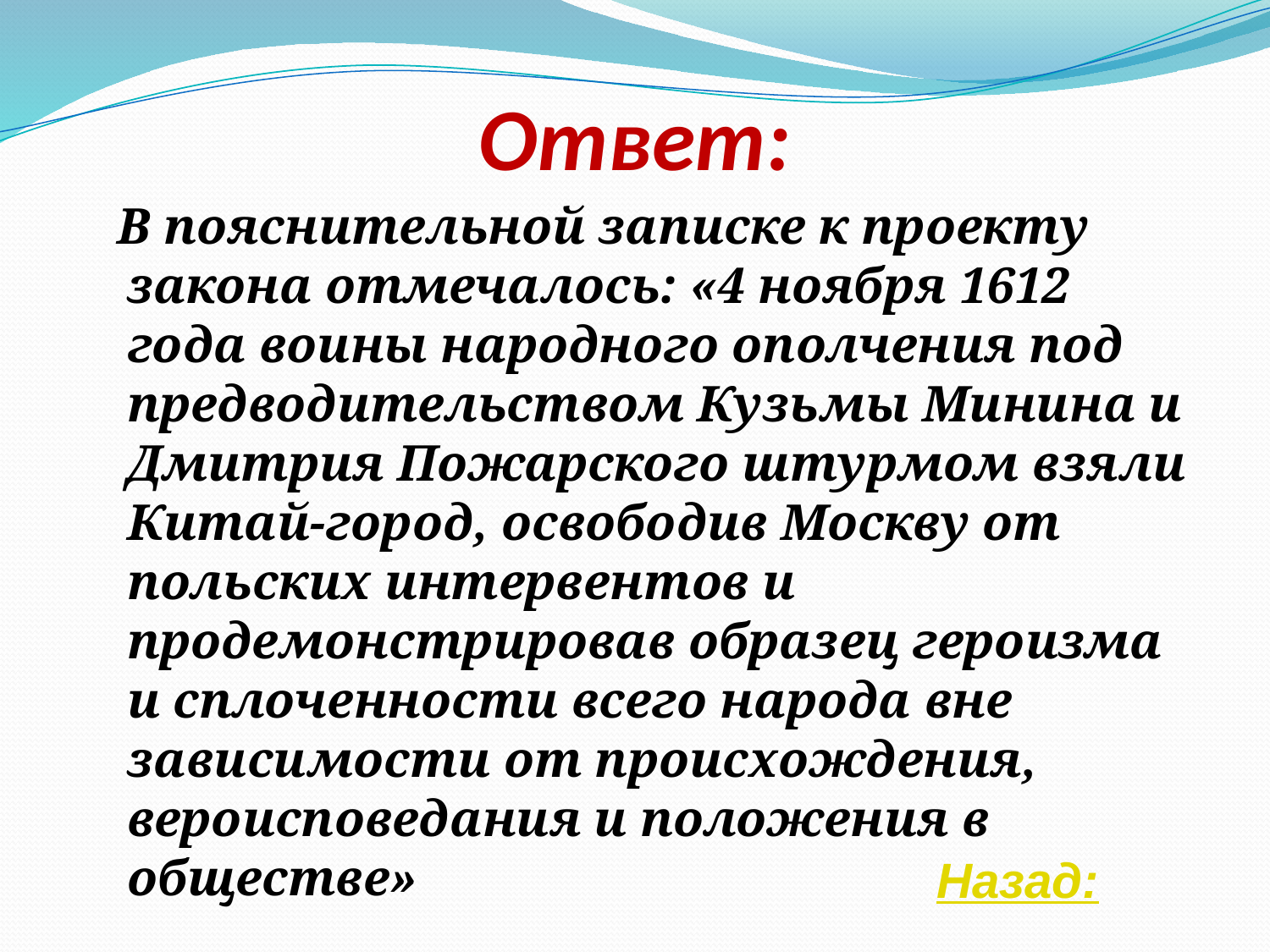

# Ответ:
  В пояснительной записке к проекту закона отмечалось: «4 ноября 1612 года воины народного ополчения под предводительством Кузьмы Минина и Дмитрия Пожарского штурмом взяли Китай-город, освободив Москву от польских интервентов и продемонстрировав образец героизма и сплоченности всего народа вне зависимости от происхождения, вероисповедания и положения в обществе»

Назад: